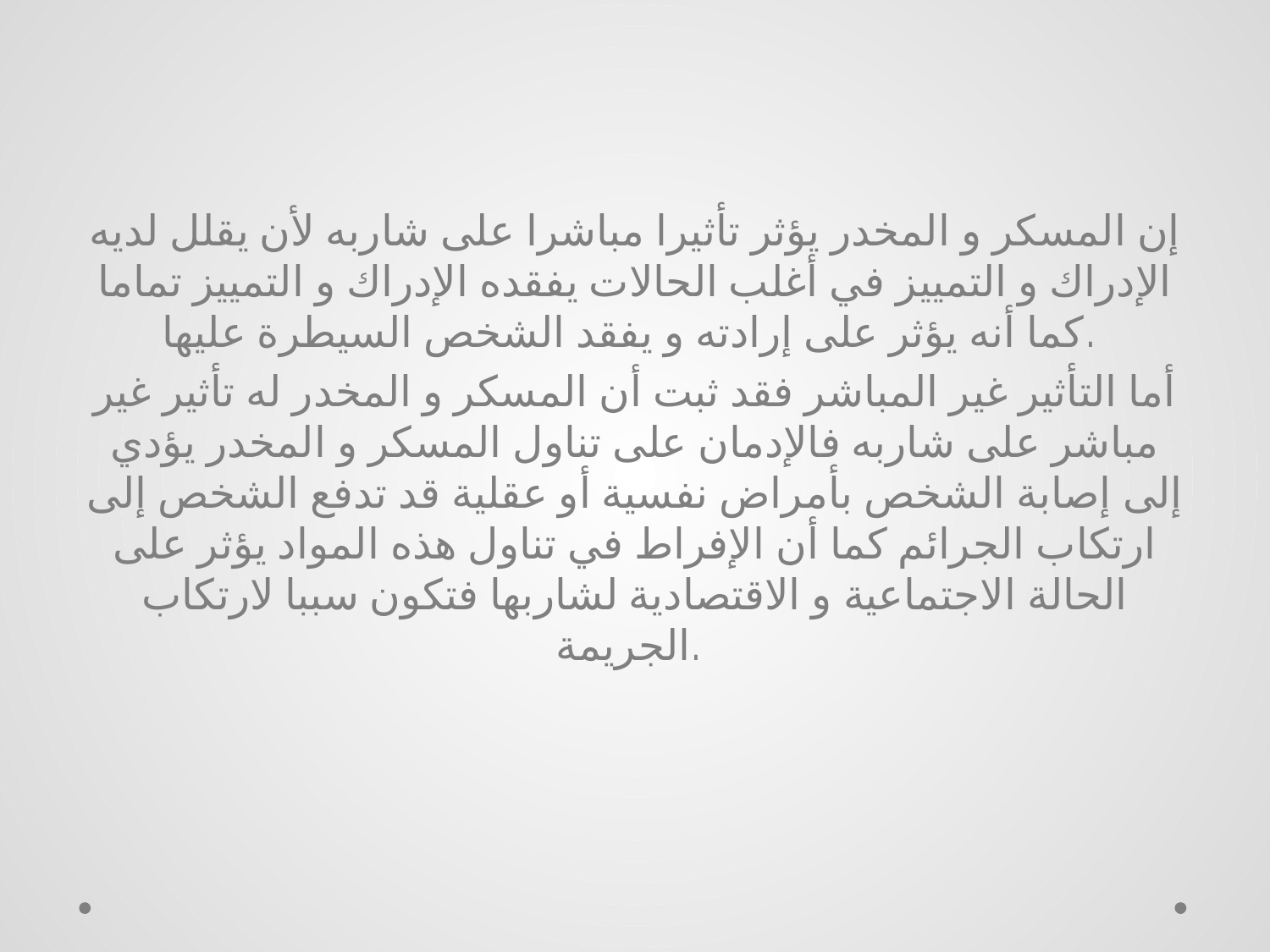

إن المسكر و المخدر يؤثر تأثيرا مباشرا على شاربه لأن يقلل لديه الإدراك و التمييز في أغلب الحالات يفقده الإدراك و التمييز تماما كما أنه يؤثر على إرادته و يفقد الشخص السيطرة عليها.
أما التأثير غير المباشر فقد ثبت أن المسكر و المخدر له تأثير غير مباشر على شاربه فالإدمان على تناول المسكر و المخدر يؤدي إلى إصابة الشخص بأمراض نفسية أو عقلية قد تدفع الشخص إلى ارتكاب الجرائم كما أن الإفراط في تناول هذه المواد يؤثر على الحالة الاجتماعية و الاقتصادية لشاربها فتكون سببا لارتكاب الجريمة.